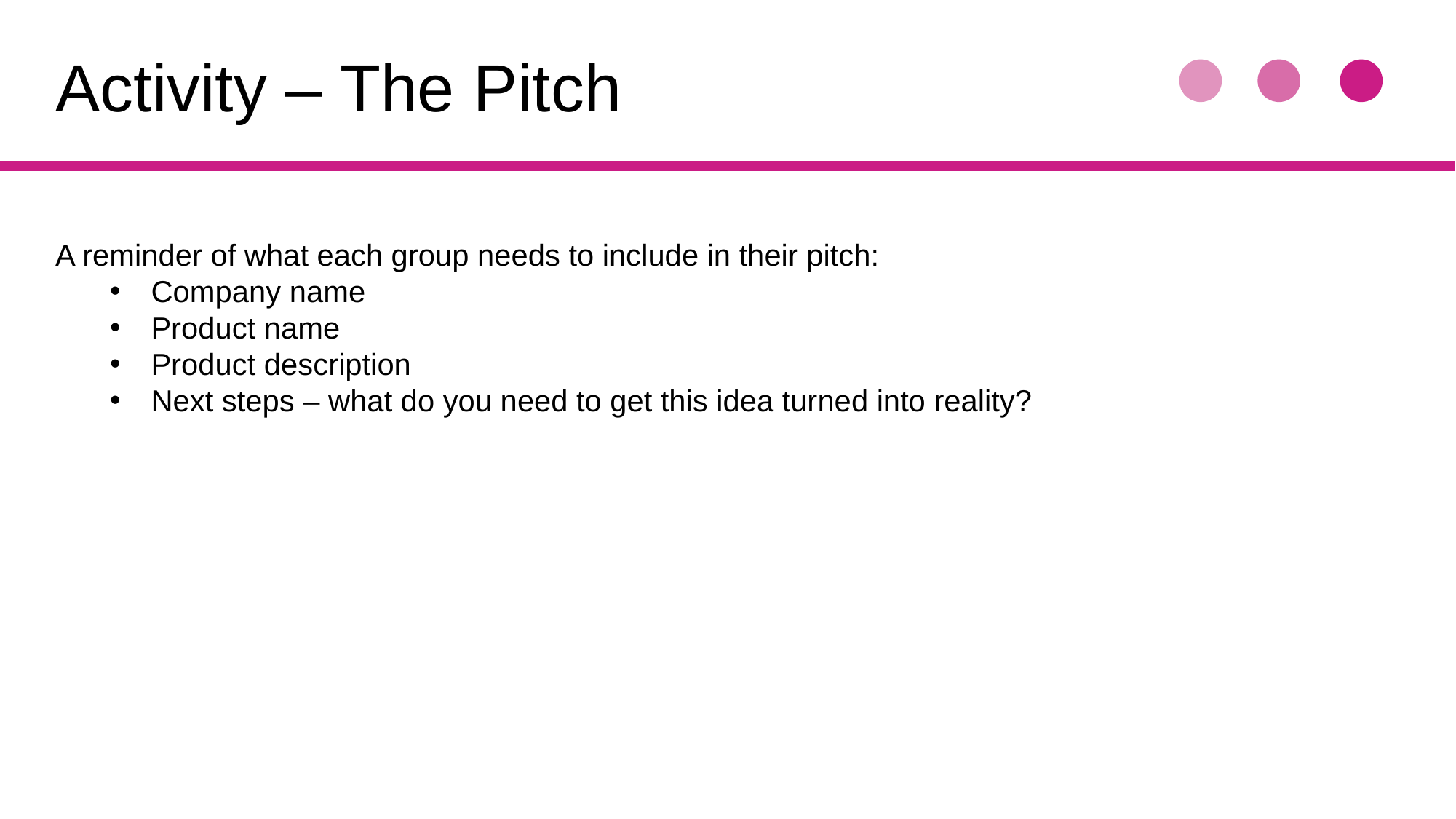

Activity – The Pitch

A reminder of what each group needs to include in their pitch:
Company name
Product name
Product description
Next steps – what do you need to get this idea turned into reality?